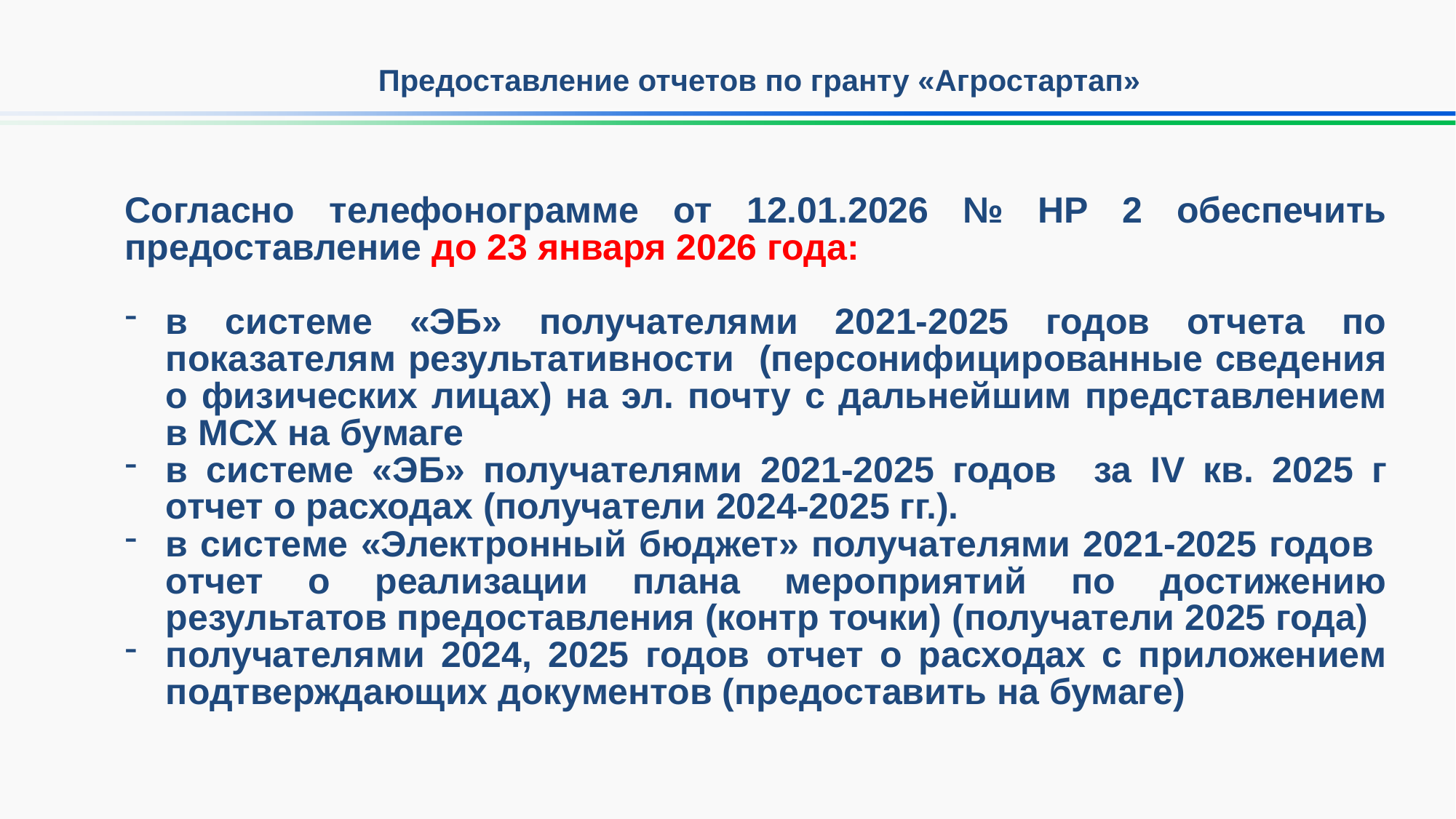

# Предоставление отчетов по гранту «Агростартап»

Согласно телефонограмме от 12.01.2026 № НР 2 обеспечить предоставление до 23 января 2026 года:

в системе «ЭБ» получателями 2021-2025 годов отчета по показателям результативности  (персонифицированные сведения о физических лицах) на эл. почту с дальнейшим представлением в МСХ на бумаге
в системе «ЭБ» получателями 2021-2025 годов  за IV кв. 2025 г отчет о расходах (получатели 2024-2025 гг.).
в системе «Электронный бюджет» получателями 2021-2025 годов  отчет о реализации плана мероприятий по достижению результатов предоставления (контр точки) (получатели 2025 года)
получателями 2024, 2025 годов отчет о расходах с приложением подтверждающих документов (предоставить на бумаге)